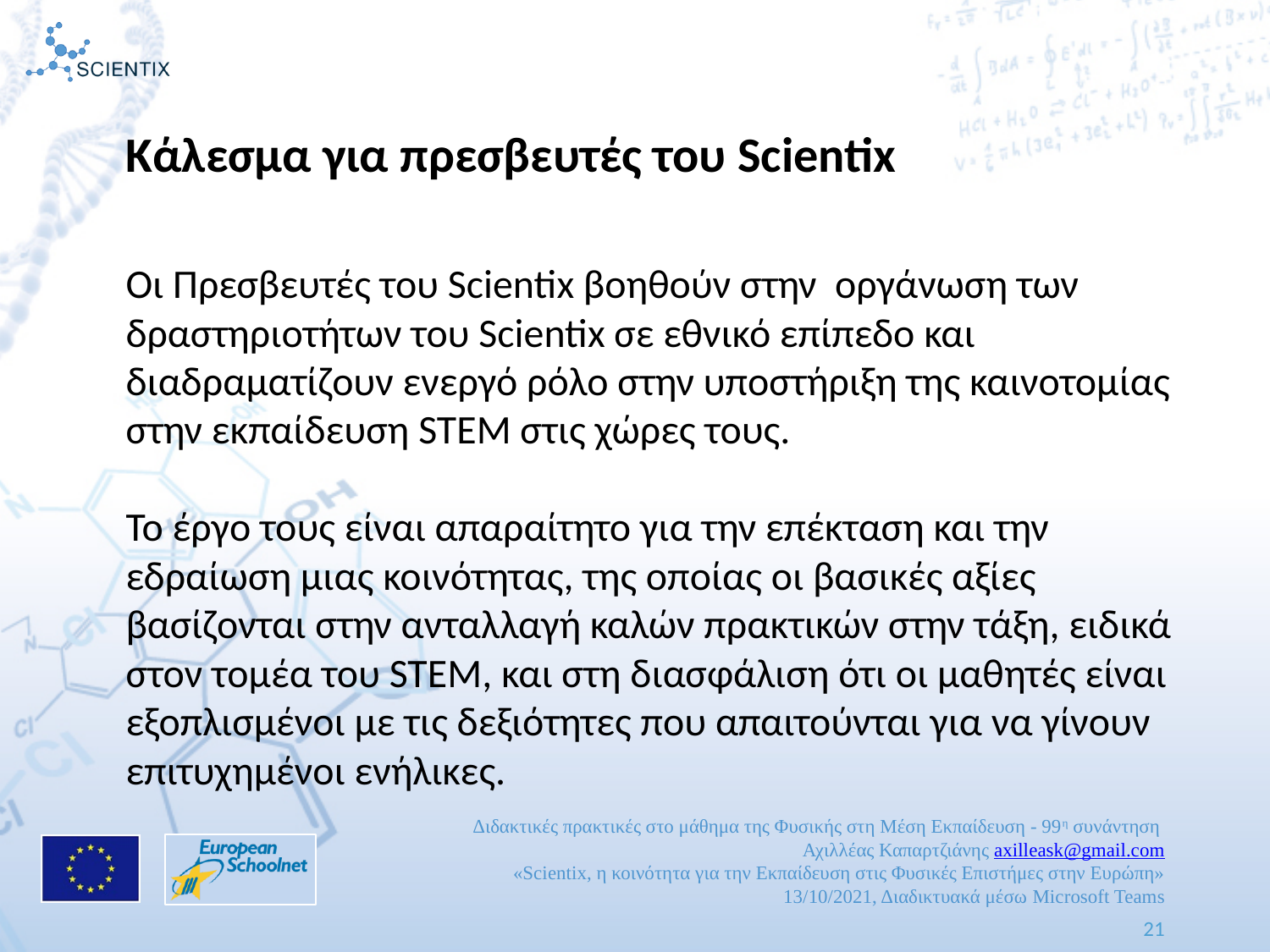

Κάλεσμα για πρεσβευτές του Scientix

Οι Πρεσβευτές του Scientix βοηθούν στην  οργάνωση των δραστηριοτήτων του Scientix σε εθνικό επίπεδο και διαδραματίζουν ενεργό ρόλο στην υποστήριξη της καινοτομίας στην εκπαίδευση STEM στις χώρες τους.

Το έργο τους είναι απαραίτητο για την επέκταση και την εδραίωση μιας κοινότητας, της οποίας οι βασικές αξίες βασίζονται στην ανταλλαγή καλών πρακτικών στην τάξη, ειδικά στον τομέα του STEM, και στη διασφάλιση ότι οι μαθητές είναι εξοπλισμένοι με τις δεξιότητες που απαιτούνται για να γίνουν επιτυχημένοι ενήλικες.